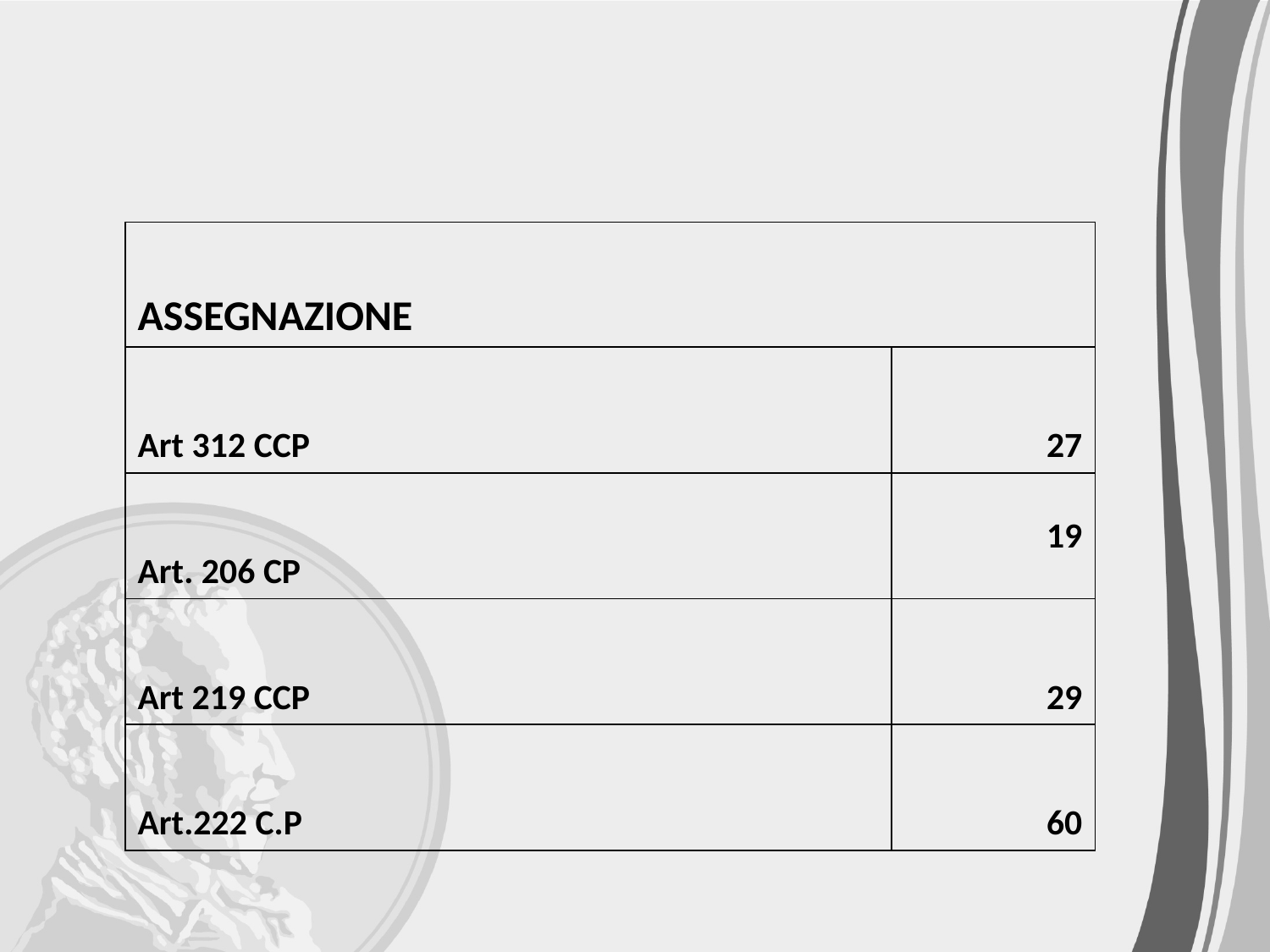

| ASSEGNAZIONE |  |
| --- | --- |
| Art 312 CCP | 27 |
| Art. 206 CP | 19 |
| Art 219 CCP | 29 |
| Art.222 C.P | 60 |